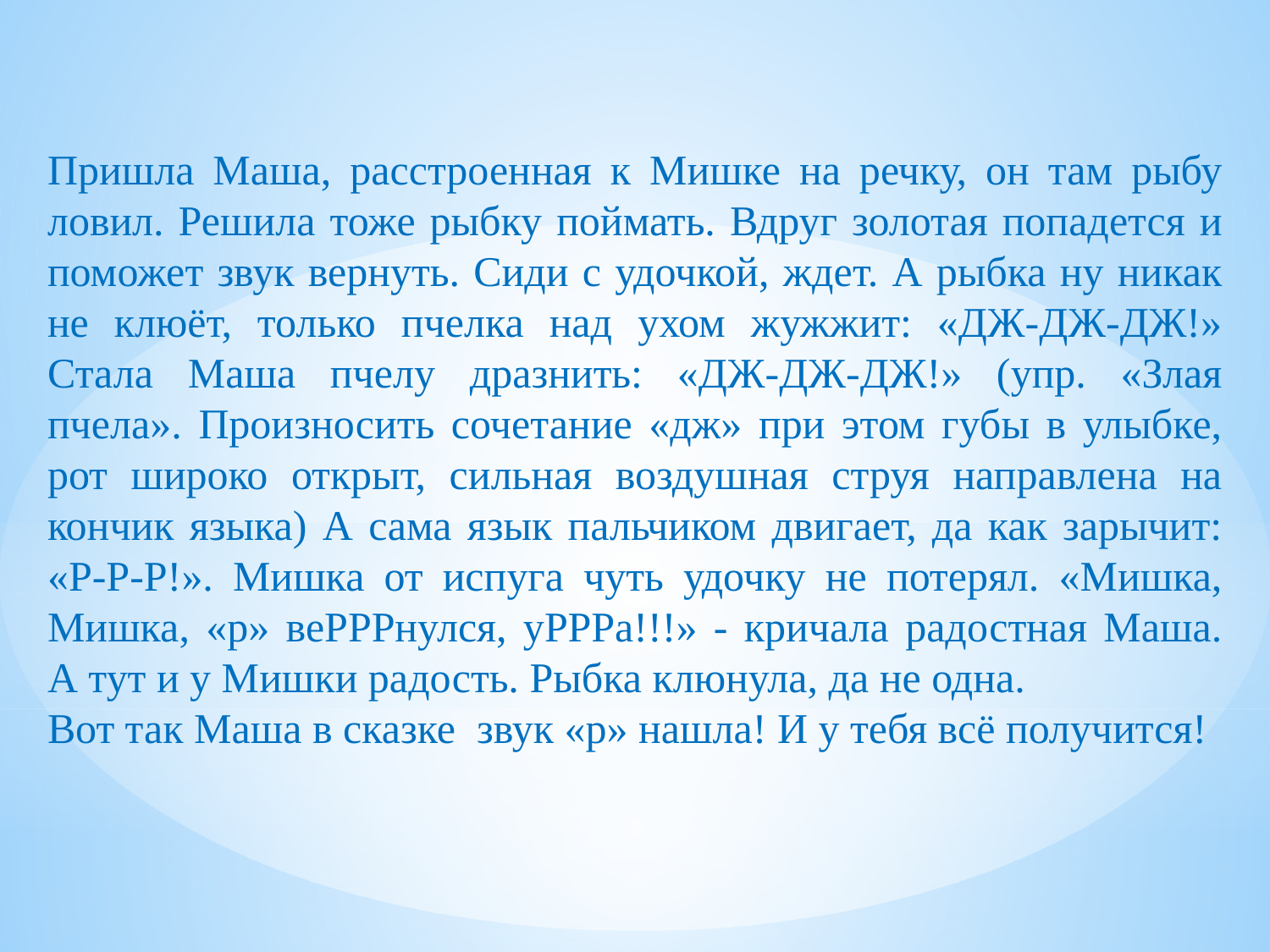

Пришла Маша, расстроенная к Мишке на речку, он там рыбу ловил. Решила тоже рыбку поймать. Вдруг золотая попадется и поможет звук вернуть. Сиди с удочкой, ждет. А рыбка ну никак не клюёт, только пчелка над ухом жужжит: «ДЖ-ДЖ-ДЖ!» Стала Маша пчелу дразнить: «ДЖ-ДЖ-ДЖ!» (упр. «Злая пчела». Произносить сочетание «дж» при этом губы в улыбке, рот широко открыт, сильная воздушная струя направлена на кончик языка) А сама язык пальчиком двигает, да как зарычит: «Р-Р-Р!». Мишка от испуга чуть удочку не потерял. «Мишка, Мишка, «р» веРРРнулся, уРРРа!!!» - кричала радостная Маша. А тут и у Мишки радость. Рыбка клюнула, да не одна.
Вот так Маша в сказке  звук «р» нашла! И у тебя всё получится!